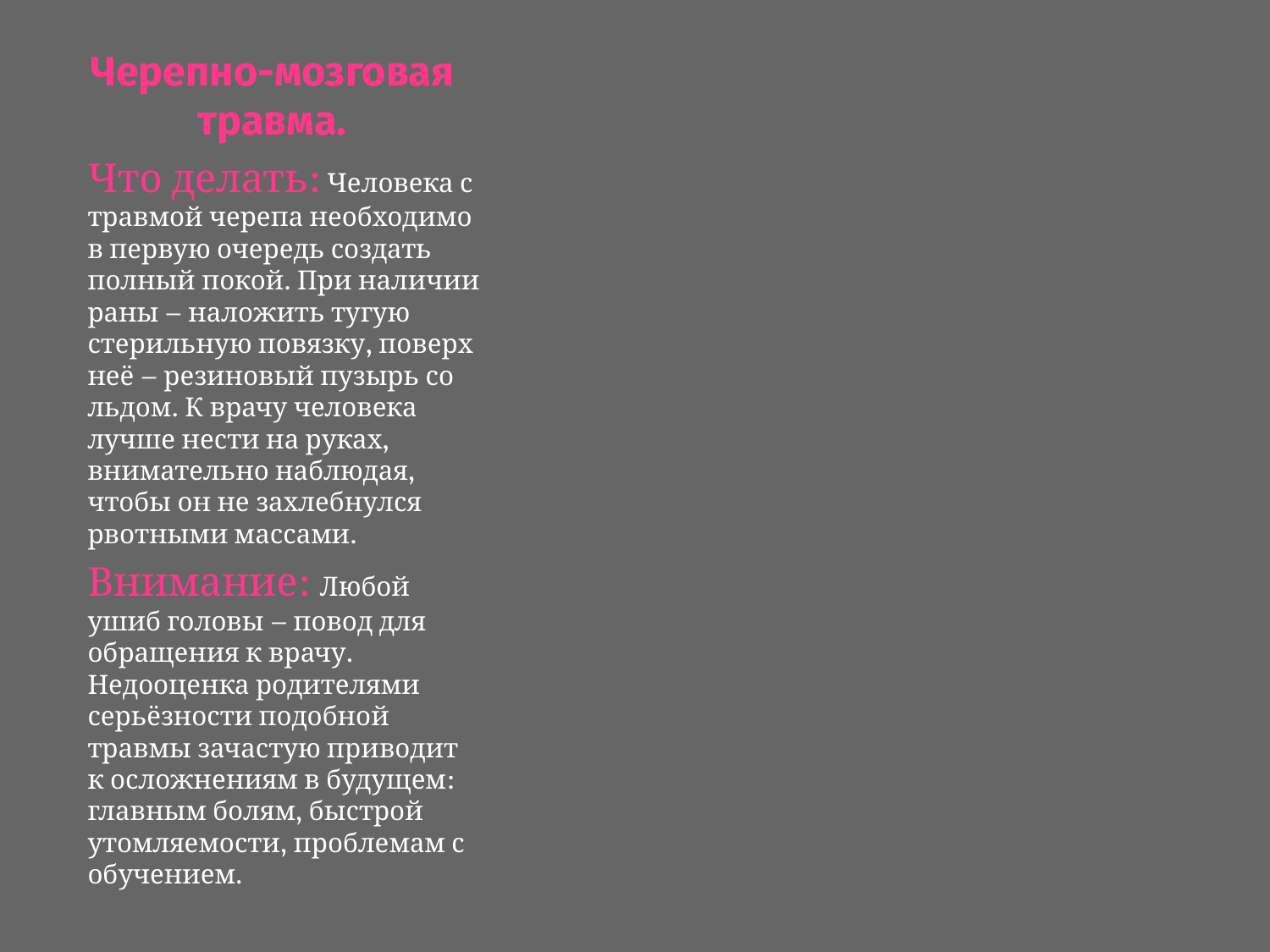

# Черепно-мозговая травма.

Что делать: Человека с травмой черепа необходимо в первую очередь создать полный покой. При наличии раны – наложить тугую стерильную повязку, поверх неё – резиновый пузырь со льдом. К врачу человека лучше нести на руках, внимательно наблюдая, чтобы он не захлебнулся рвотными массами.
Внимание: Любой ушиб головы – повод для обращения к врачу. Недооценка родителями серьёзности подобной травмы зачастую приводит к осложнениям в будущем: главным болям, быстрой утомляемости, проблемам с обучением.